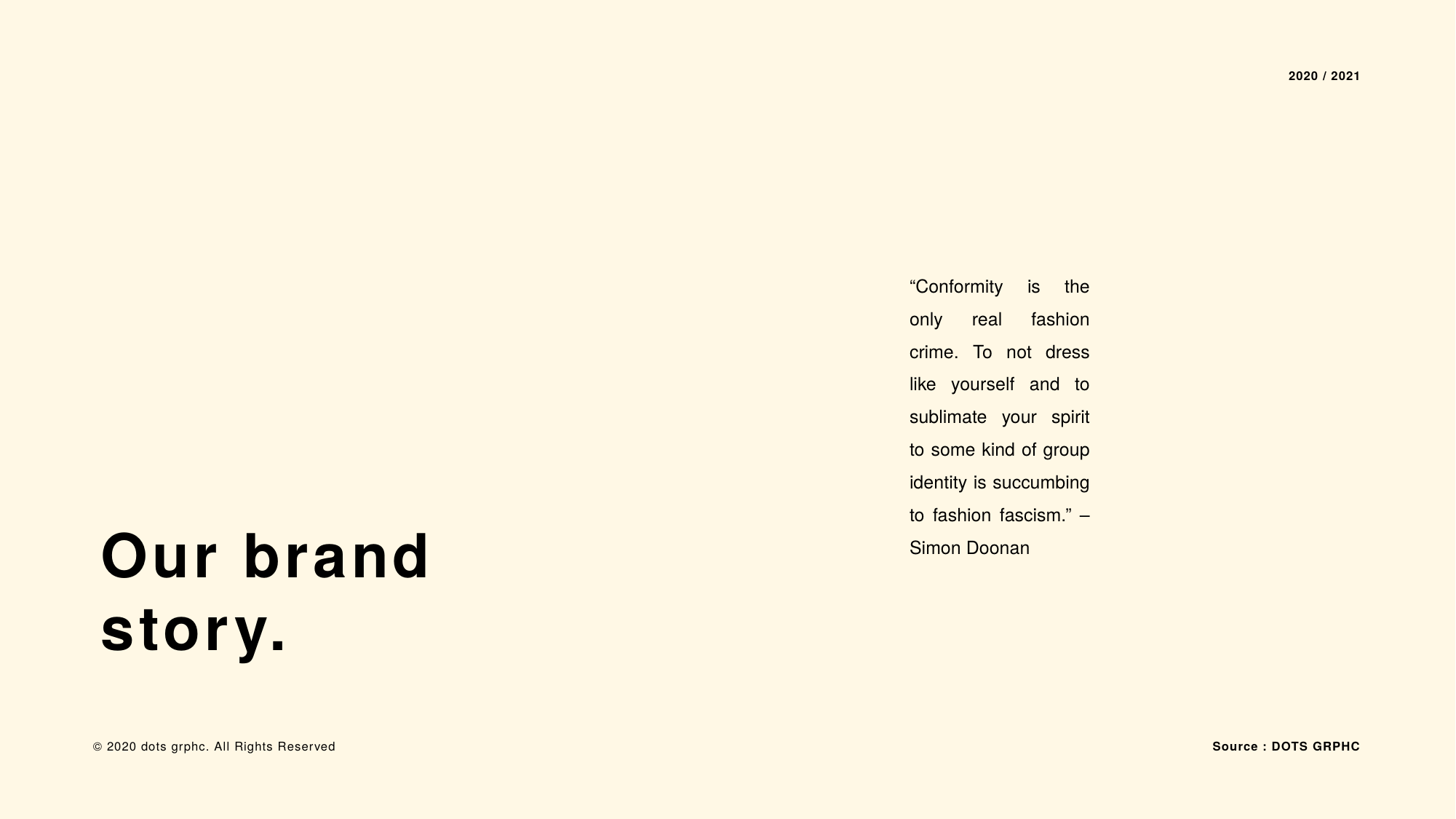

2020 / 2021
“Conformity is the only real fashion crime. To not dress like yourself and to sublimate your spirit to some kind of group identity is succumbing to fashion fascism.” – Simon Doonan
Our brand story.
Source : DOTS GRPHC
© 2020 dots grphc. All Rights Reserved